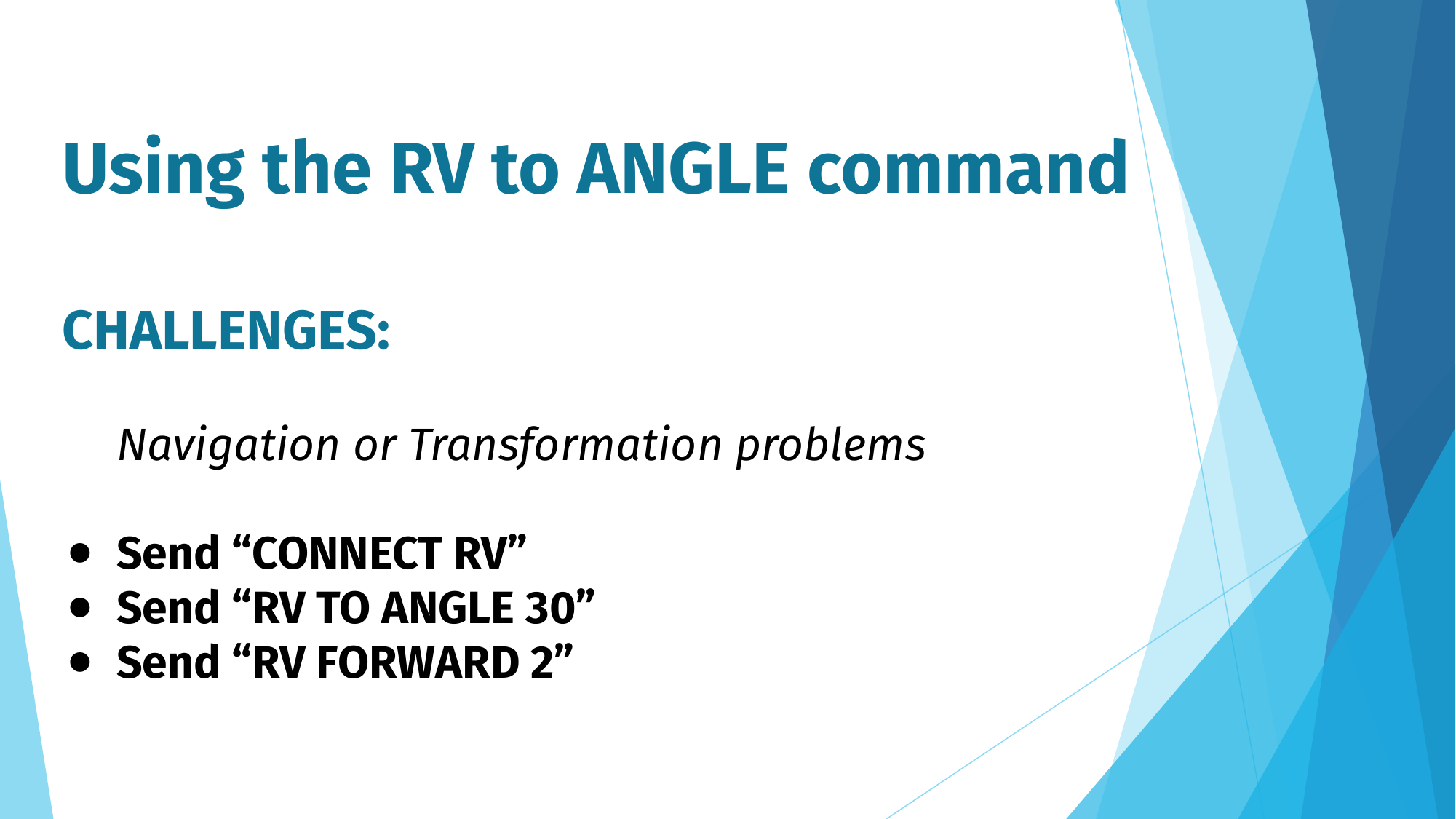

# Using the RV to ANGLE command CHALLENGES:

Navigation or Transformation problems

Send “CONNECT RV”
Send “RV TO ANGLE 30”
Send “RV FORWARD 2”